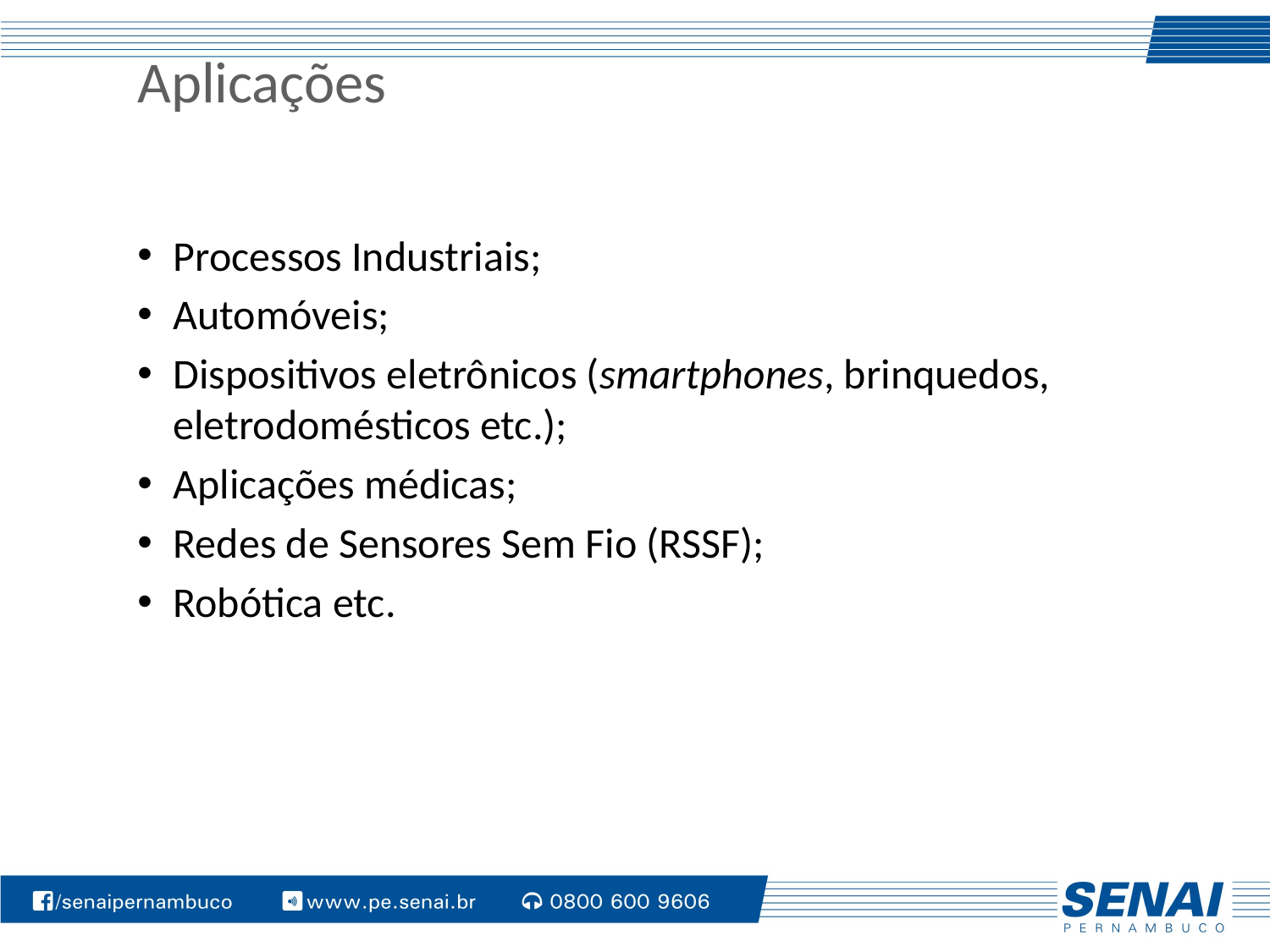

# Aplicações
Processos Industriais;
Automóveis;
Dispositivos eletrônicos (smartphones, brinquedos, eletrodomésticos etc.);
Aplicações médicas;
Redes de Sensores Sem Fio (RSSF);
Robótica etc.